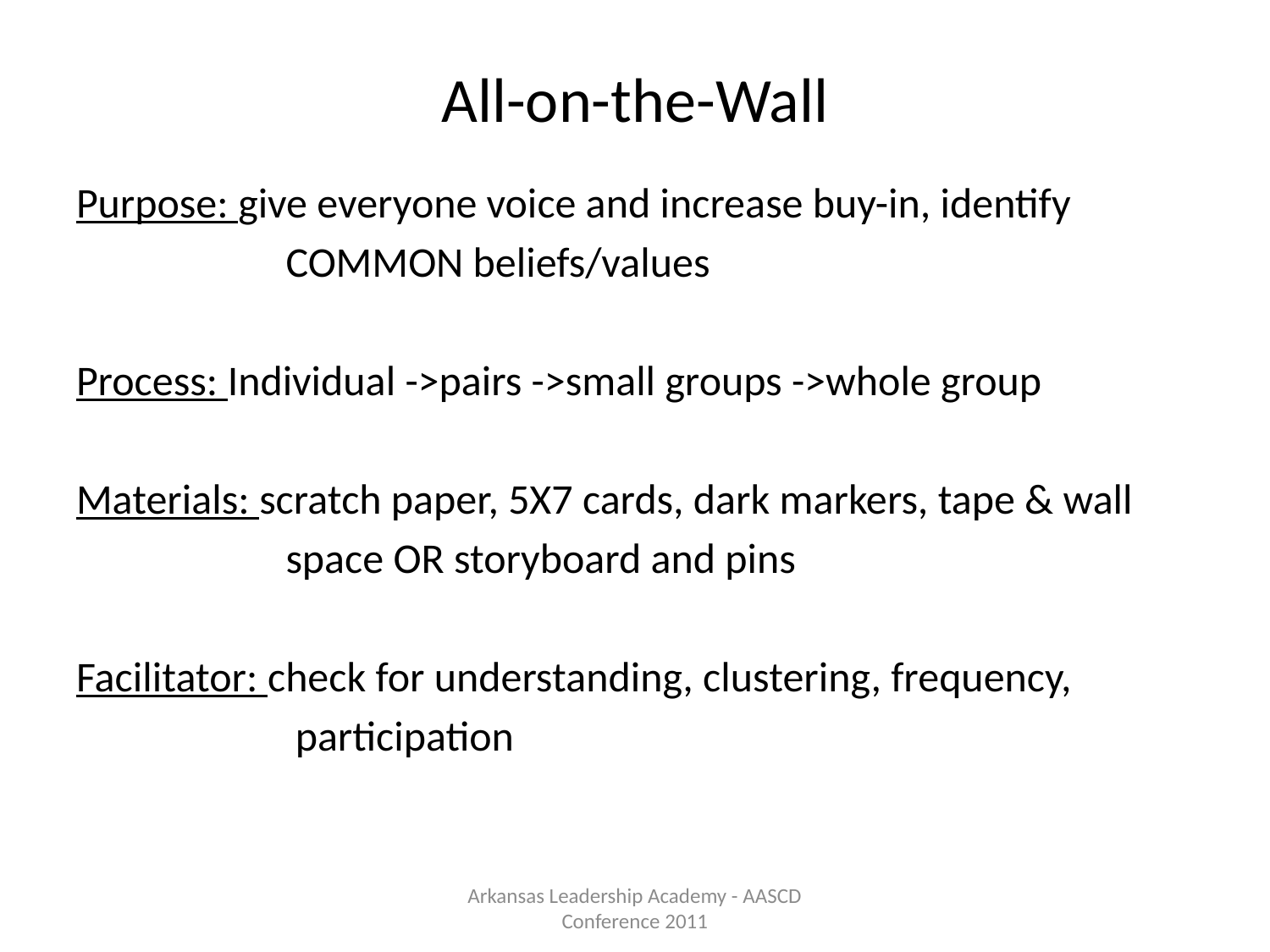

# All-on-the-Wall
Purpose: give everyone voice and increase buy-in, identify
                      COMMON beliefs/values

Process: Individual ->pairs ->small groups ->whole group

Materials: scratch paper, 5X7 cards, dark markers, tape & wall
                      space OR storyboard and pins

Facilitator: check for understanding, clustering, frequency,
                       participation
Arkansas Leadership Academy - AASCD Conference 2011